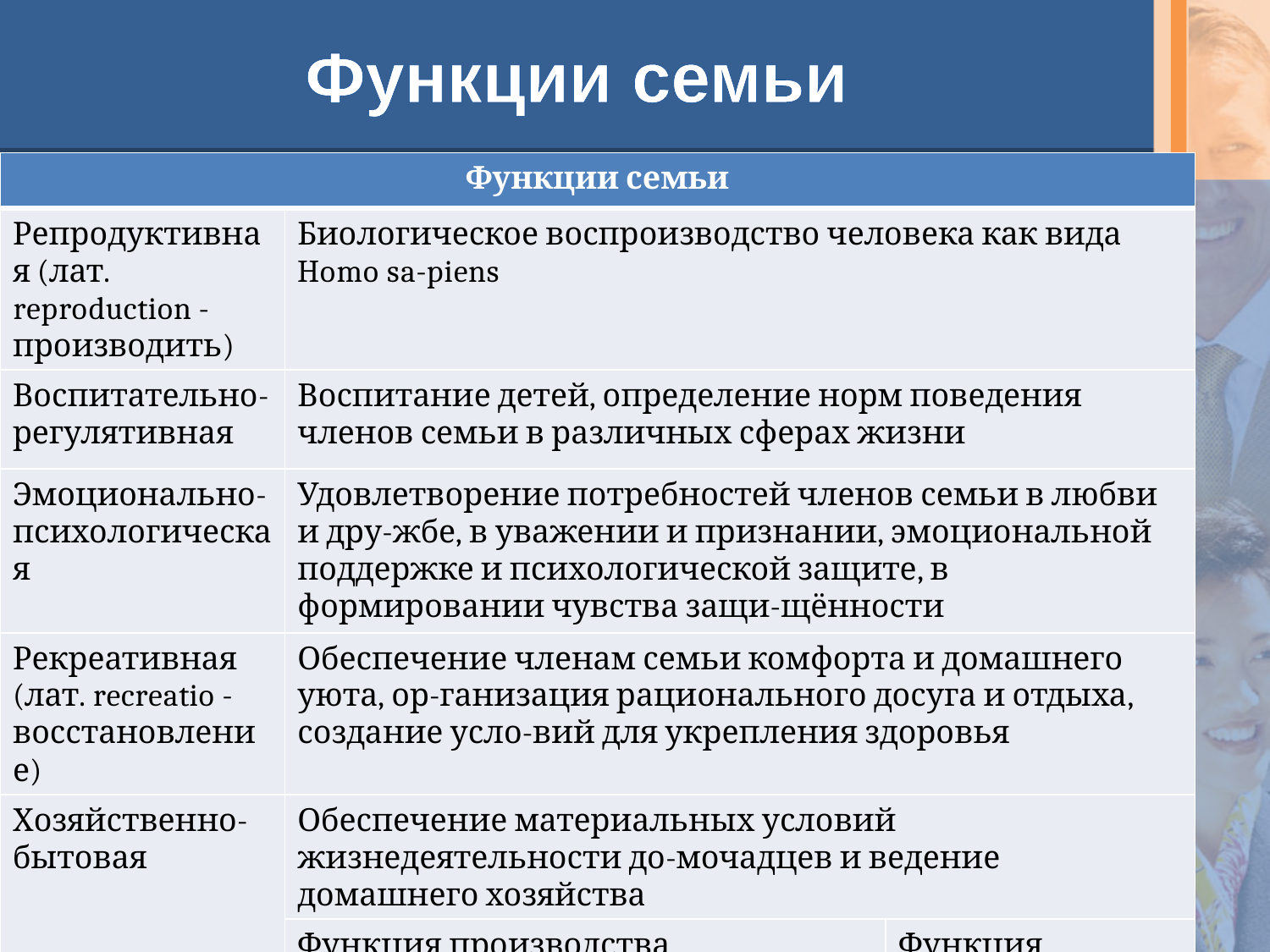

# Функции семьи
| Функции семьи |  |  |
| --- | --- | --- |
| Репродуктивная (лат. reproduction - производить) | Биологическое воспроизводство человека как вида Homo sa-piens |  |
| Воспитательно-регулятивная | Воспитание детей, определение норм поведения членов семьи в различных сферах жизни |  |
| Эмоционально-психологическая | Удовлетворение потребностей членов семьи в любви и дру-жбе, в уважении и признании, эмоциональной поддержке и психологической защите, в формировании чувства защи-щённости |  |
| Рекреативная (лат. recreatio - восстановление) | Обеспечение членам семьи комфорта и домашнего уюта, ор-ганизация рационального досуга и отдыха, создание усло-вий для укрепления здоровья |  |
| Хозяйственно-бытовая | Обеспечение материальных условий жизнедеятельности до-мочадцев и ведение домашнего хозяйства |  |
|  | Функция производства, распределения и потребления материальных благ в рамках семьи | Функция наследо-вания семейного имущества |